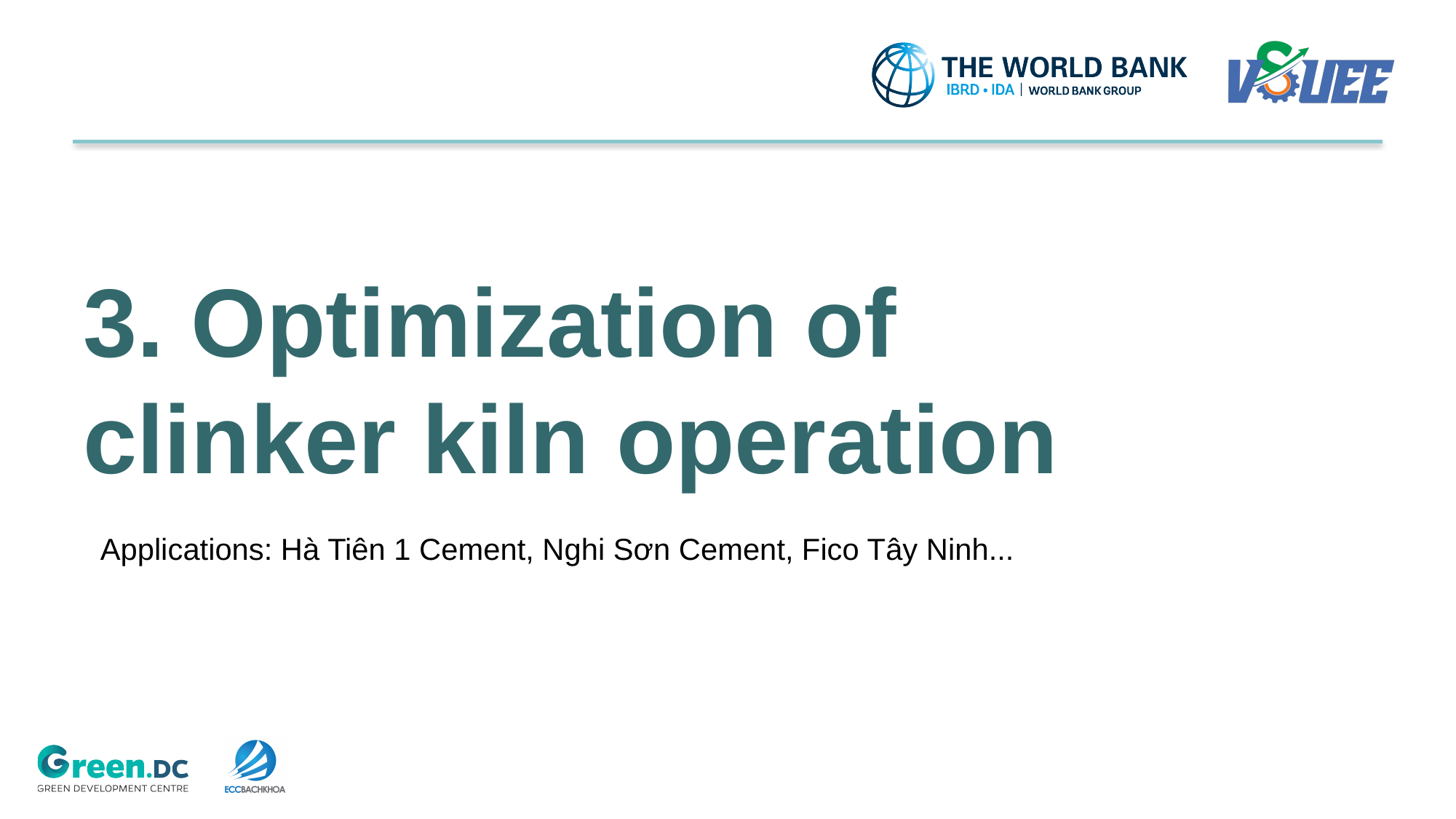

# 3. Optimization of clinker kiln operation
Applications: Hà Tiên 1 Cement, Nghi Sơn Cement, Fico Tây Ninh...